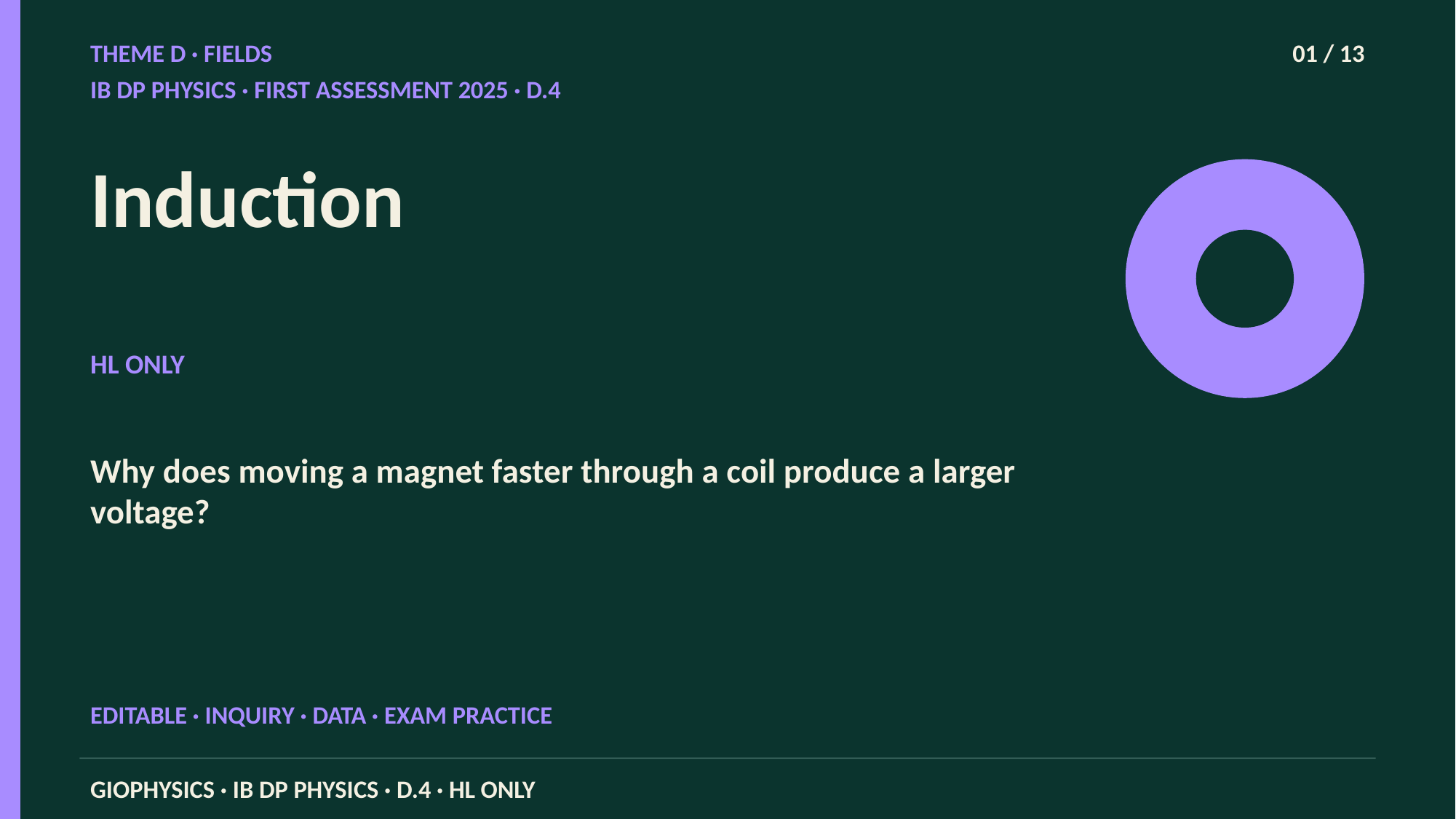

THEME D · FIELDS
01 / 13
IB DP PHYSICS · FIRST ASSESSMENT 2025 · D.4
Induction

HL ONLY
Why does moving a magnet faster through a coil produce a larger voltage?
EDITABLE · INQUIRY · DATA · EXAM PRACTICE

GIOPHYSICS · IB DP PHYSICS · D.4 · HL ONLY